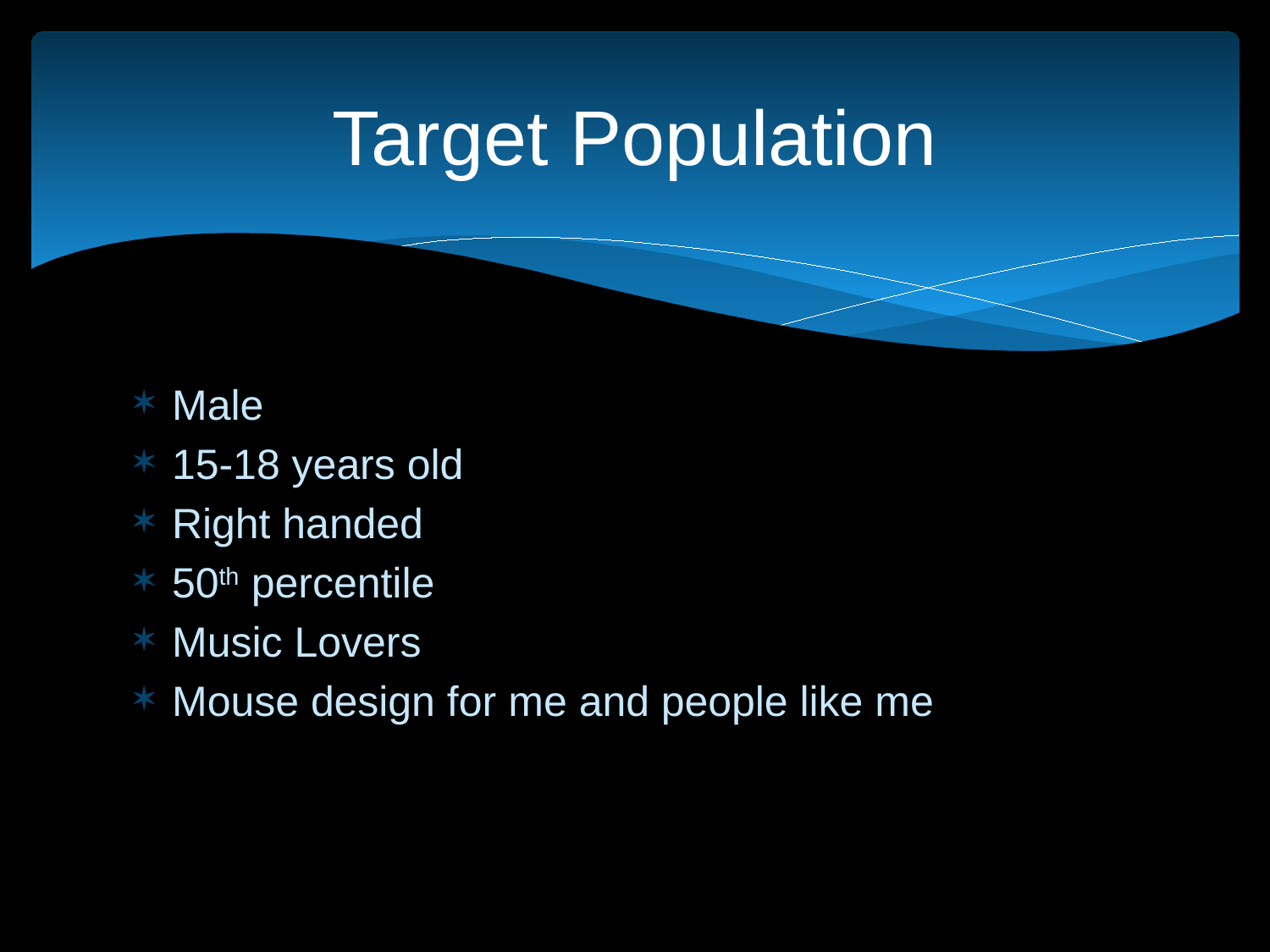

# Target Population
Male
15-18 years old
Right handed
50th percentile
Music Lovers
Mouse design for me and people like me